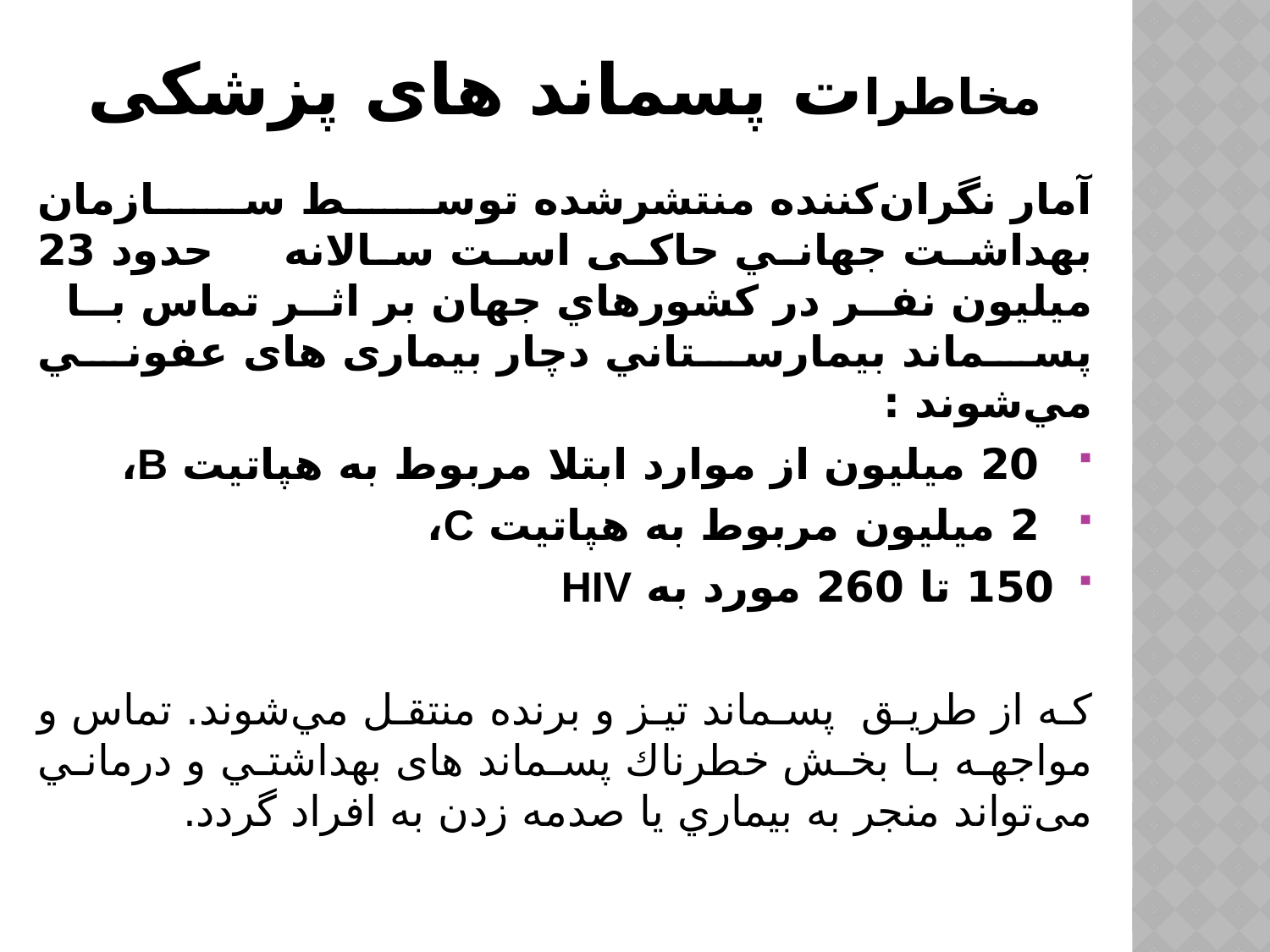

# مخاطرات پسماند ‌های پزشکی
آمار نگران‌کننده منتشرشده توسط سازمان بهداشت جهاني حاکی است سالانه  حدود 23 ميليون نفر در کشورهاي جهان بر اثر تماس با پسماند بيمارستاني دچار بیماری ‌های عفوني مي‌شوند :
 20 ميليون از موارد ابتلا مربوط به هپاتيت B،
 2 ميليون مربوط به هپاتيت C،
150 تا 260 مورد به HIV

که از طريق پسماند تيز و برنده منتقل مي‌شوند. تماس و مواجهه با بخش خطرناك پسماند ‌های بهداشتي و درماني می‌تواند منجر به بيماري يا صدمه زدن به افراد گردد.